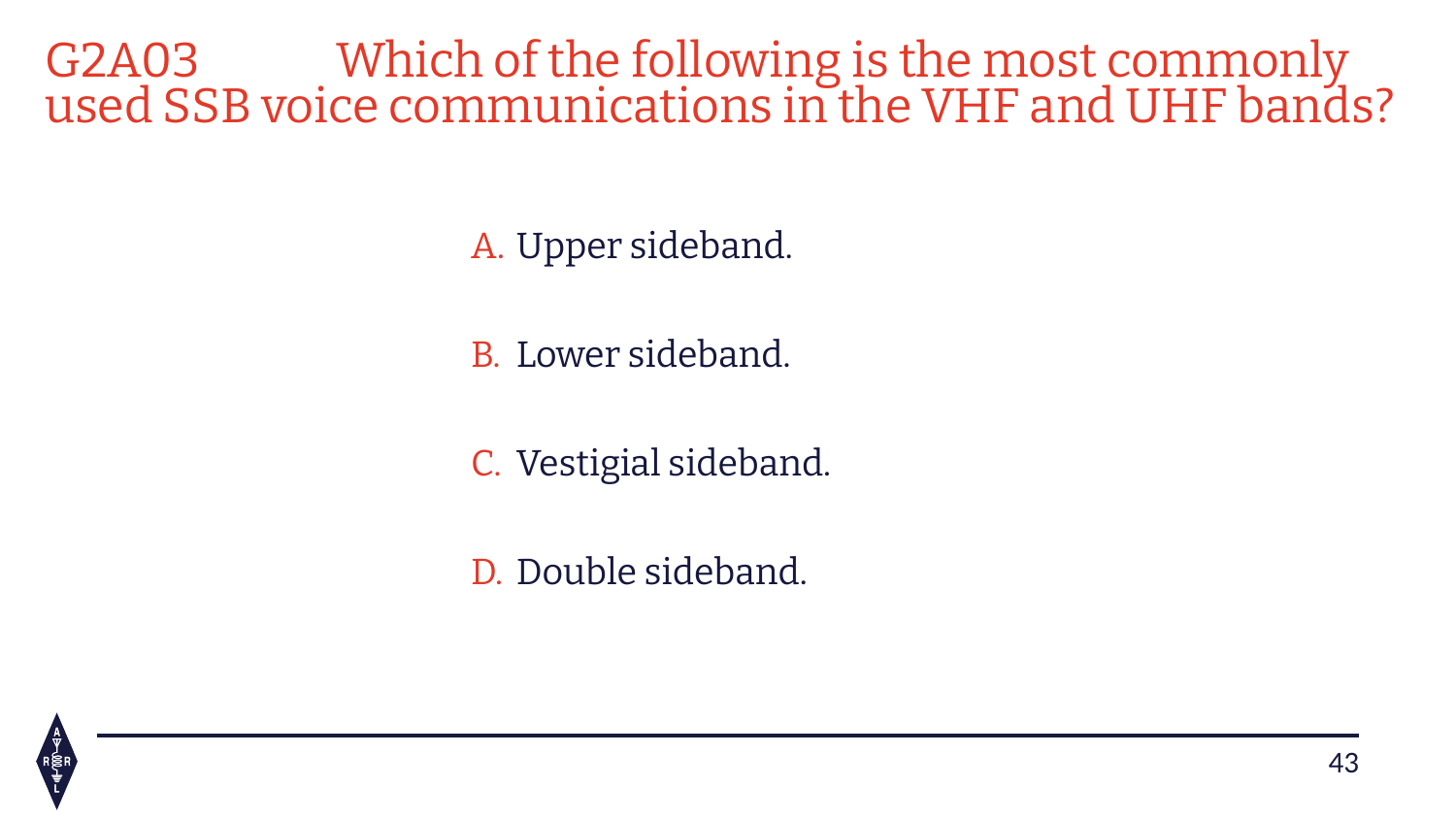

G2A03	Which of the following is the most commonly used SSB voice communications in the VHF and UHF bands?
Upper sideband.

Lower sideband.

Vestigial sideband.

Double sideband.
43